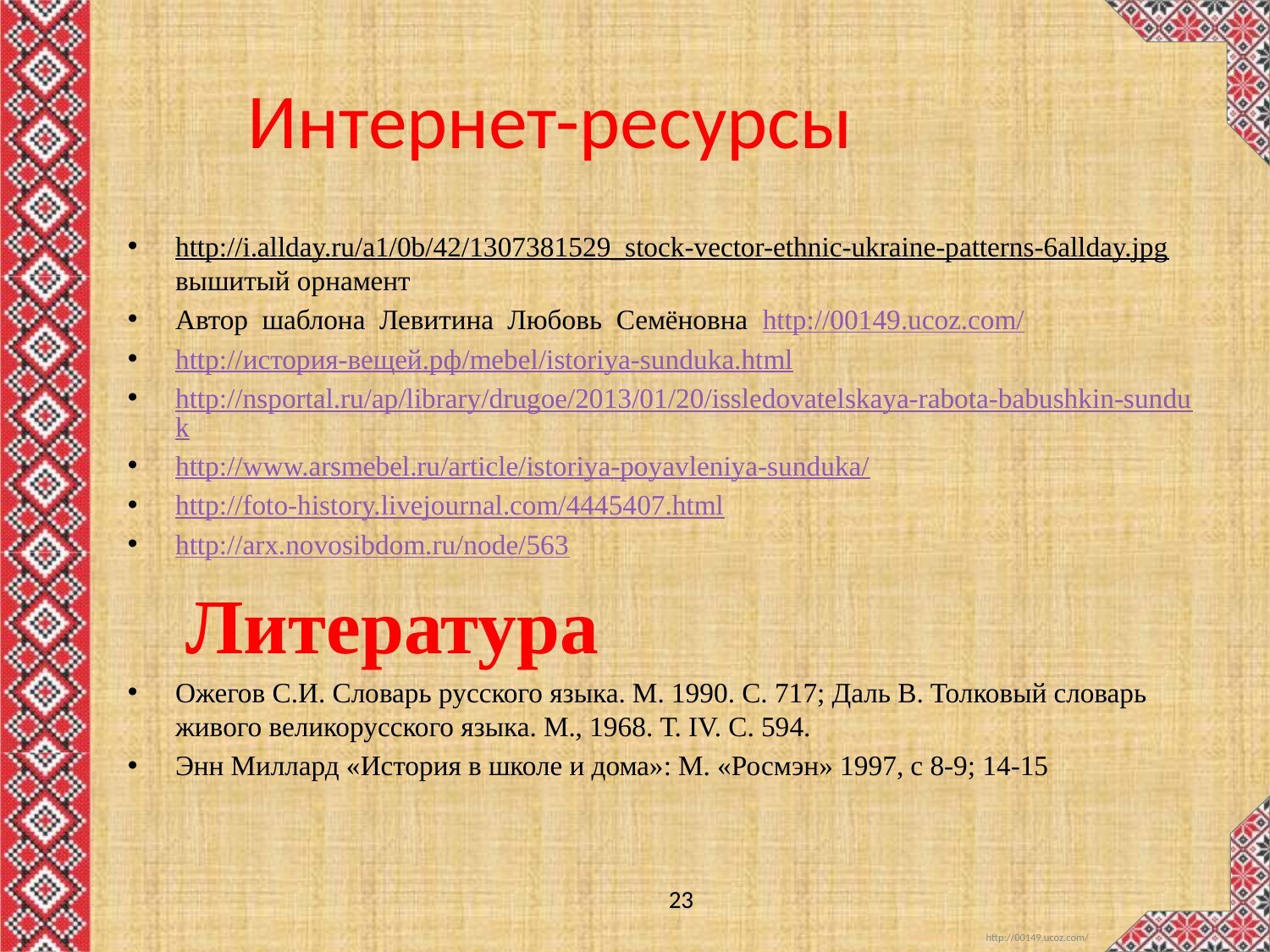

# Интернет-ресурсы
http://i.allday.ru/a1/0b/42/1307381529_stock-vector-ethnic-ukraine-patterns-6allday.jpg   вышитый орнамент
Автор  шаблона  Левитина  Любовь  Семёновна  http://00149.ucoz.com/
http://история-вещей.рф/mebel/istoriya-sunduka.html
http://nsportal.ru/ap/library/drugoe/2013/01/20/issledovatelskaya-rabota-babushkin-sunduk
http://www.arsmebel.ru/article/istoriya-poyavleniya-sunduka/
http://foto-history.livejournal.com/4445407.html
http://arx.novosibdom.ru/node/563
   Литература
Ожегов С.И. Словарь русского языка. М. 1990. С. 717; Даль В. Толковый словарь живого великорусского языка. М., 1968. Т. IV. С. 594.
Энн Миллард «История в школе и дома»: М. «Росмэн» 1997, с 8-9; 14-15

23